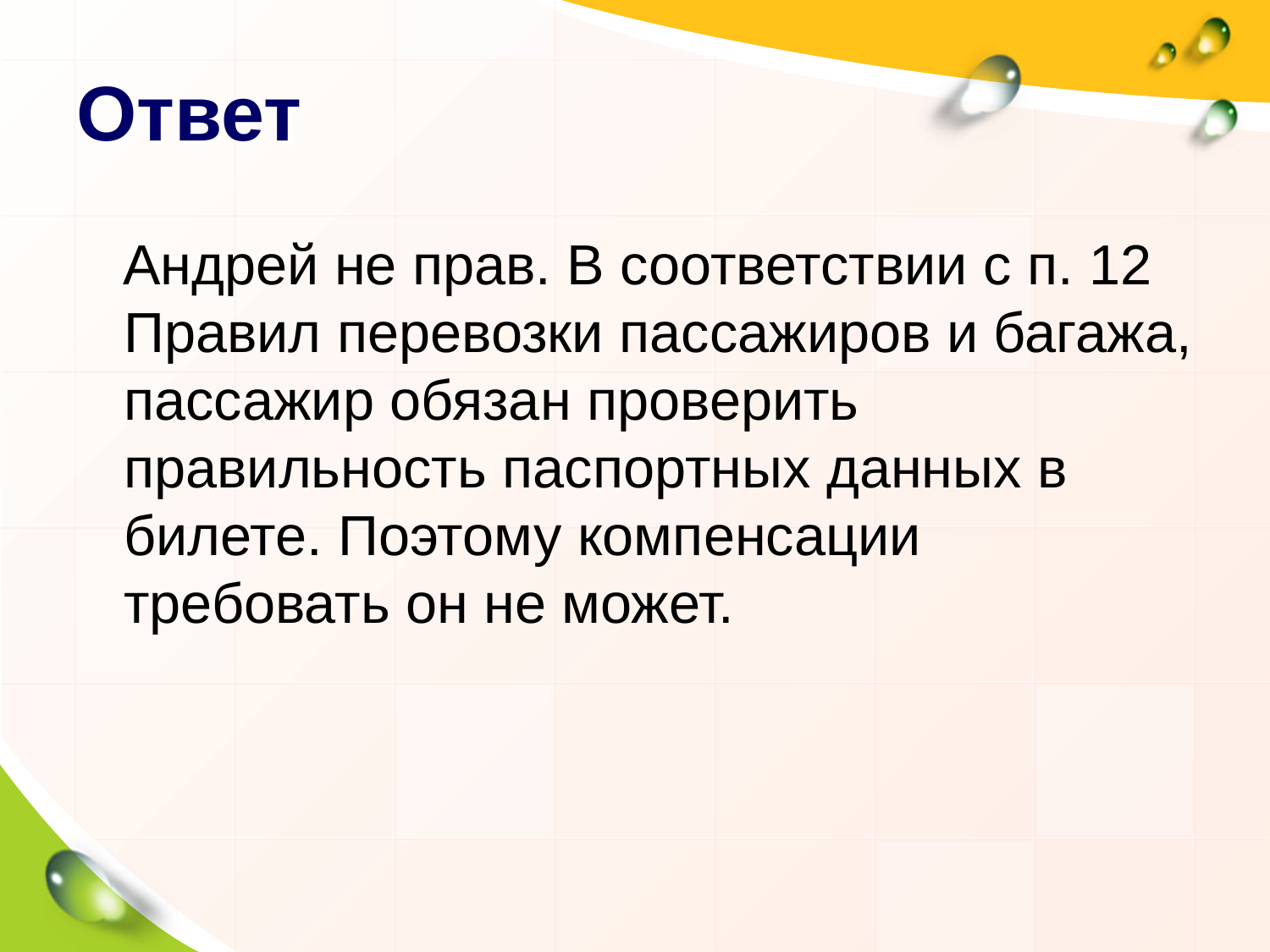

# Ответ
   Андрей не прав. В соответствии с п. 12 Правил перевозки пассажиров и багажа, пассажир обязан проверить правильность паспортных данных в билете. Поэтому компенсации требовать он не может.